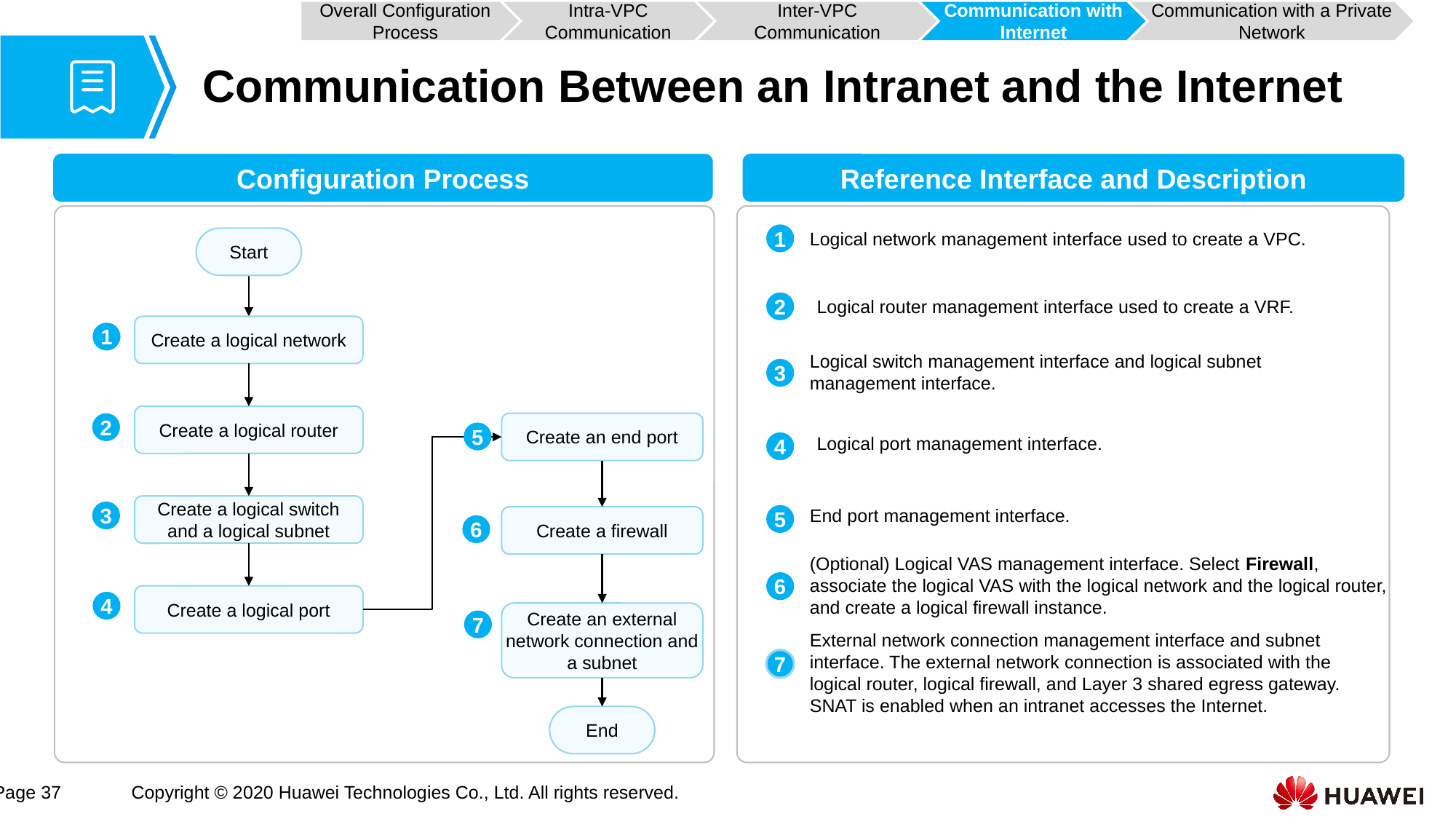

Overall Configuration Process
Intra-VPC Communication
Inter-VPC Communication
Communication with Internet
Communication with a Private Network
# Communication Between an Intranet and the Internet

Configuration Process
Reference Interface and Description

Logical network management interface used to create a VPC.
1
Start
Logical router management interface used to create a VRF.
2
Create a logical network
1
Logical switch management interface and logical subnet management interface.
3
Create a logical router
Create an end port
2
5
Logical port management interface.
4
Create a logical switch
and a logical subnet
End port management interface.
3
5
Create a firewall
6
(Optional) Logical VAS management interface. Select Firewall, associate the logical VAS with the logical network and the logical router, and create a logical firewall instance.

6
Create a logical port
4
Create an external network connection and a subnet
7
External network connection management interface and subnet interface. The external network connection is associated with the logical router, logical firewall, and Layer 3 shared egress gateway. SNAT is enabled when an intranet accesses the Internet.
7
End